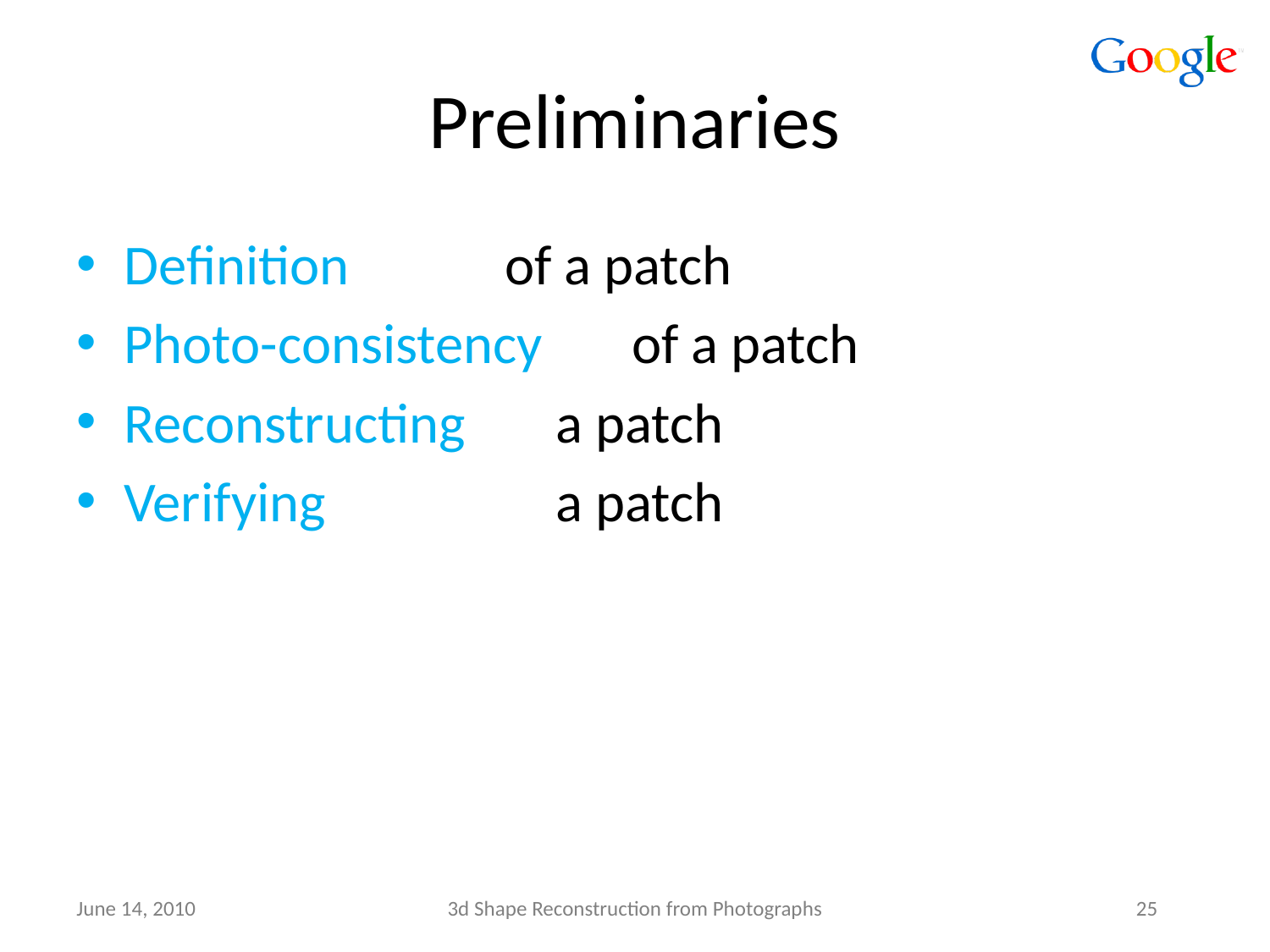

# Preliminaries
Definition		of a patch
Photo-consistency 	of a patch
Reconstructing 	    a patch
Verifying 		    a patch